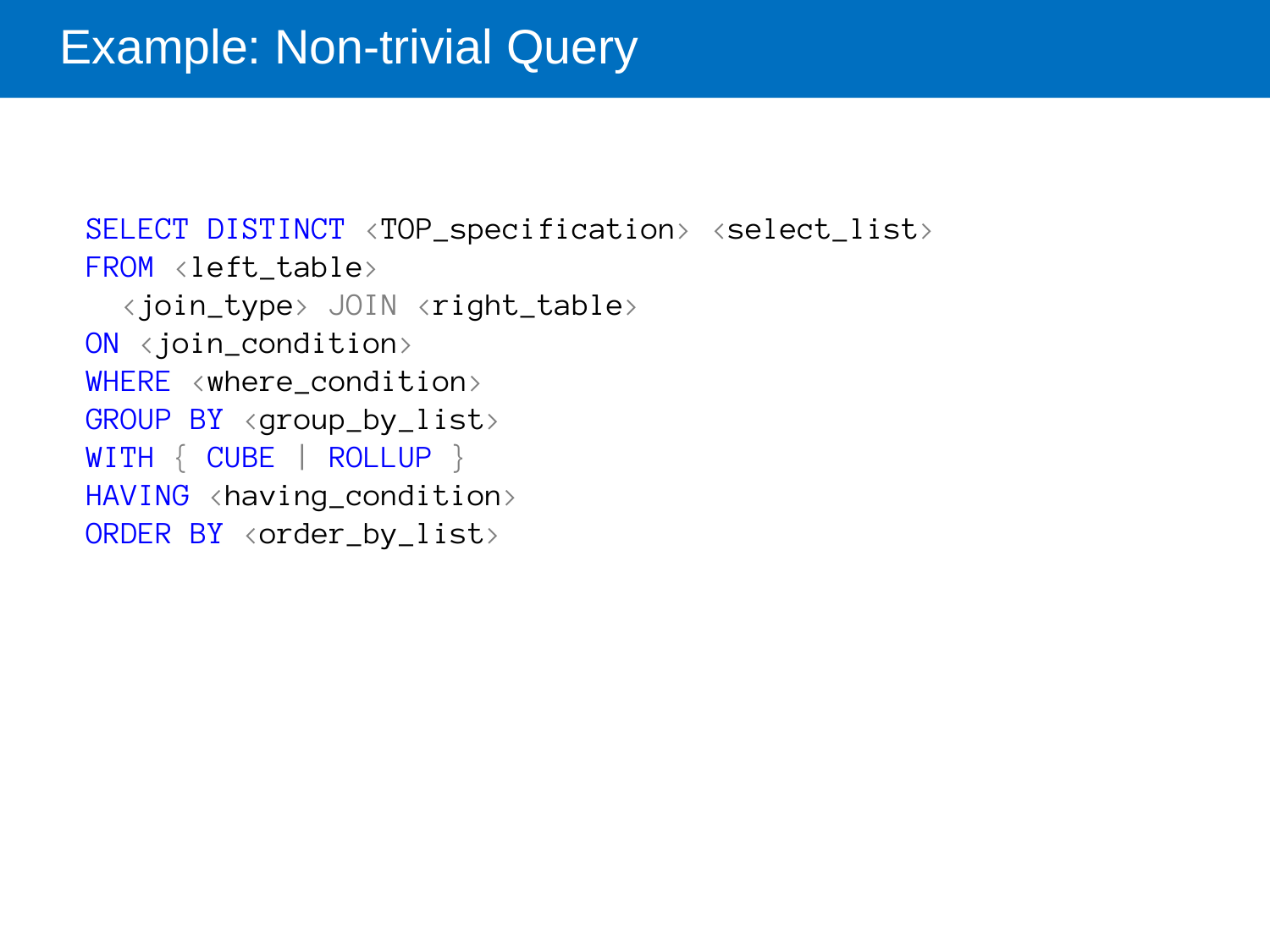

# Example: Non-trivial Query
SELECT DISTINCT <TOP_specification> <select_list>
FROM <left_table>
  <join_type> JOIN <right_table>
ON <join_condition>
WHERE <where_condition>
GROUP BY <group_by_list>
WITH { CUBE | ROLLUP }
HAVING <having_condition>
ORDER BY <order_by_list>